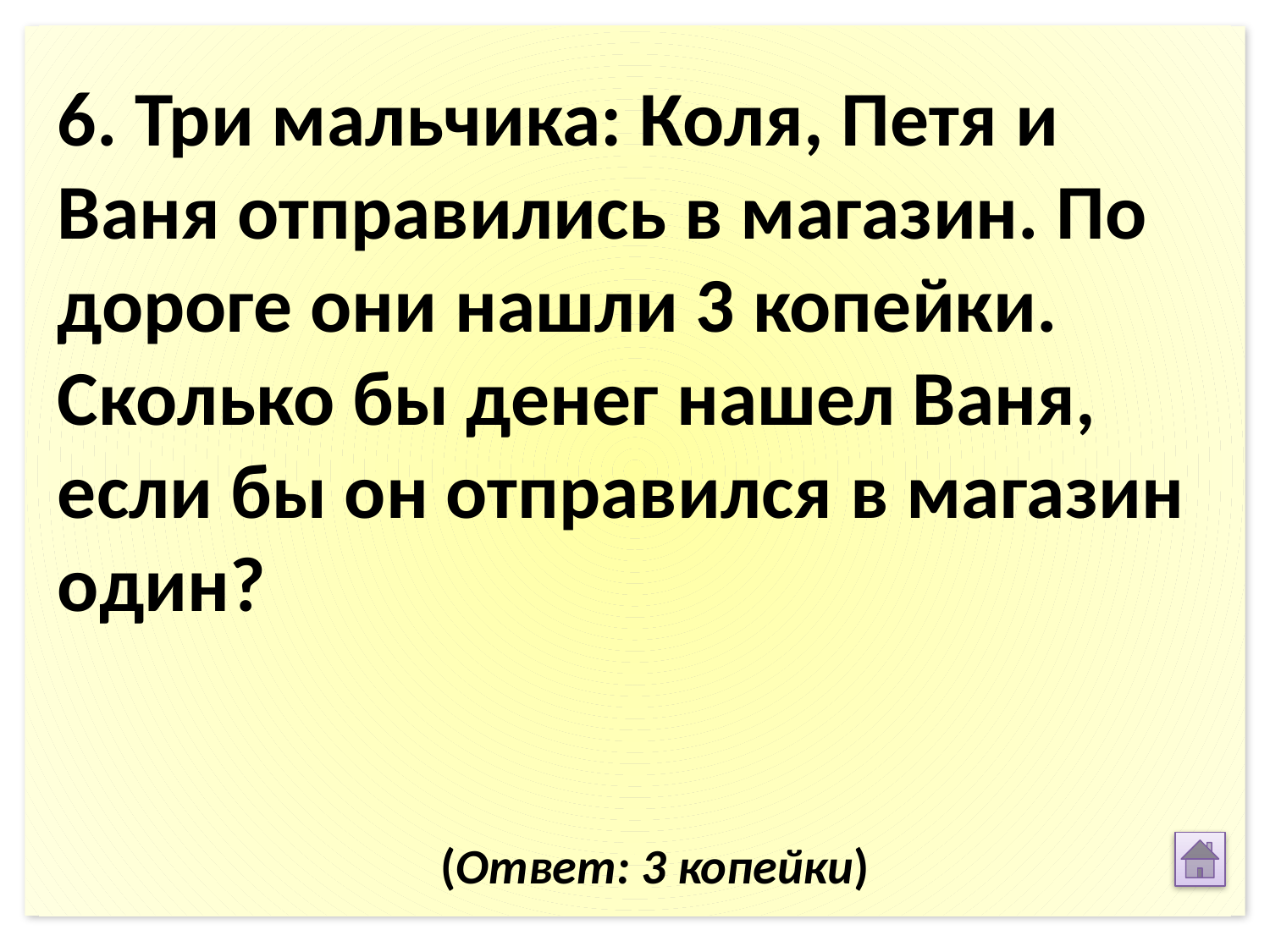

6. Три мальчика: Коля, Петя и Ваня отправились в магазин. По дороге они нашли 3 копейки. Сколько бы денег нашел Ваня, если бы он отправился в магазин один?
(Ответ: 3 копейки)